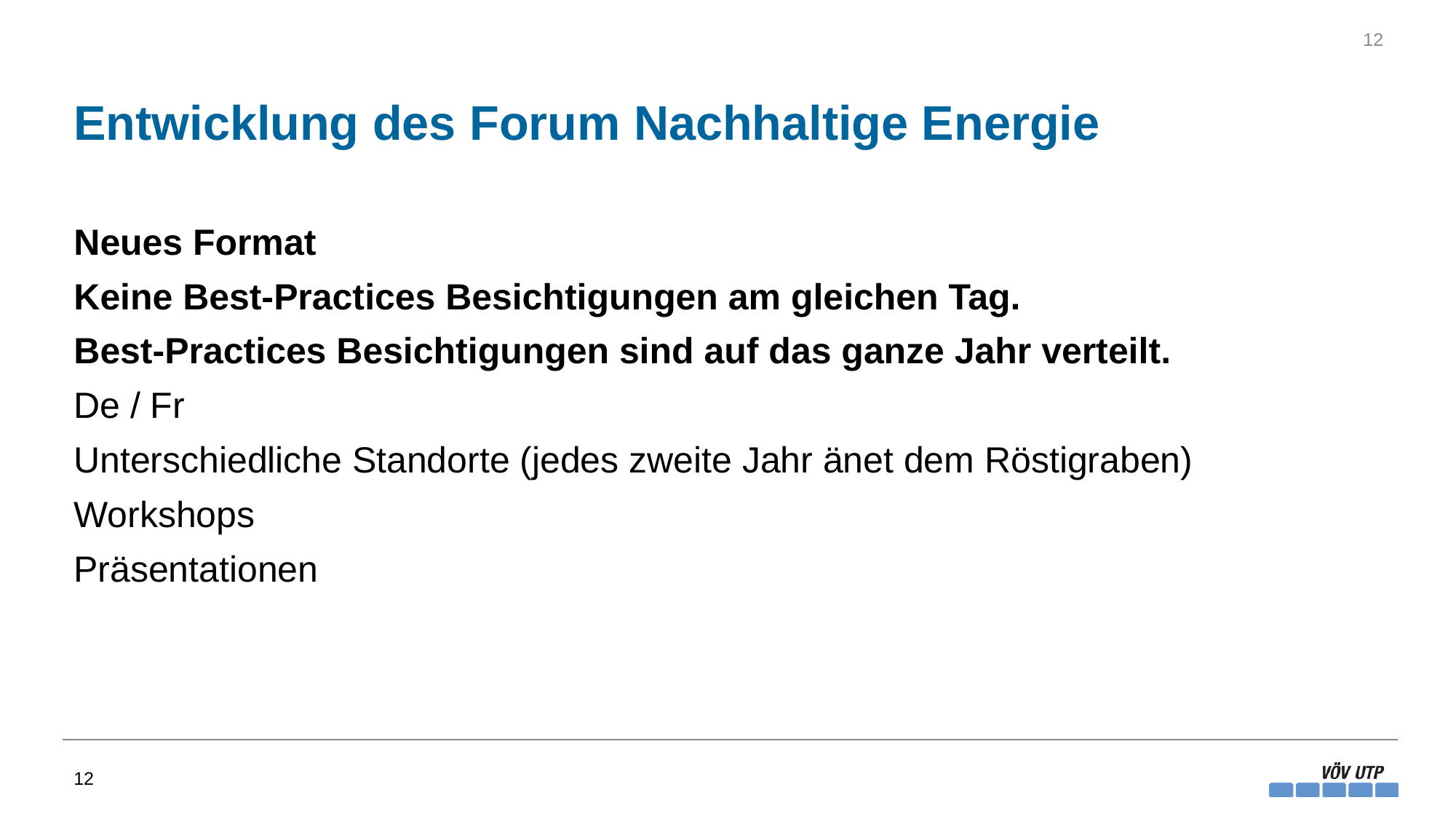

12
# Entwicklung des Forum Nachhaltige Energie
Neues Format
Keine Best-Practices Besichtigungen am gleichen Tag.
Best-Practices Besichtigungen sind auf das ganze Jahr verteilt.
De / Fr
Unterschiedliche Standorte (jedes zweite Jahr änet dem Röstigraben)
Workshops
Präsentationen